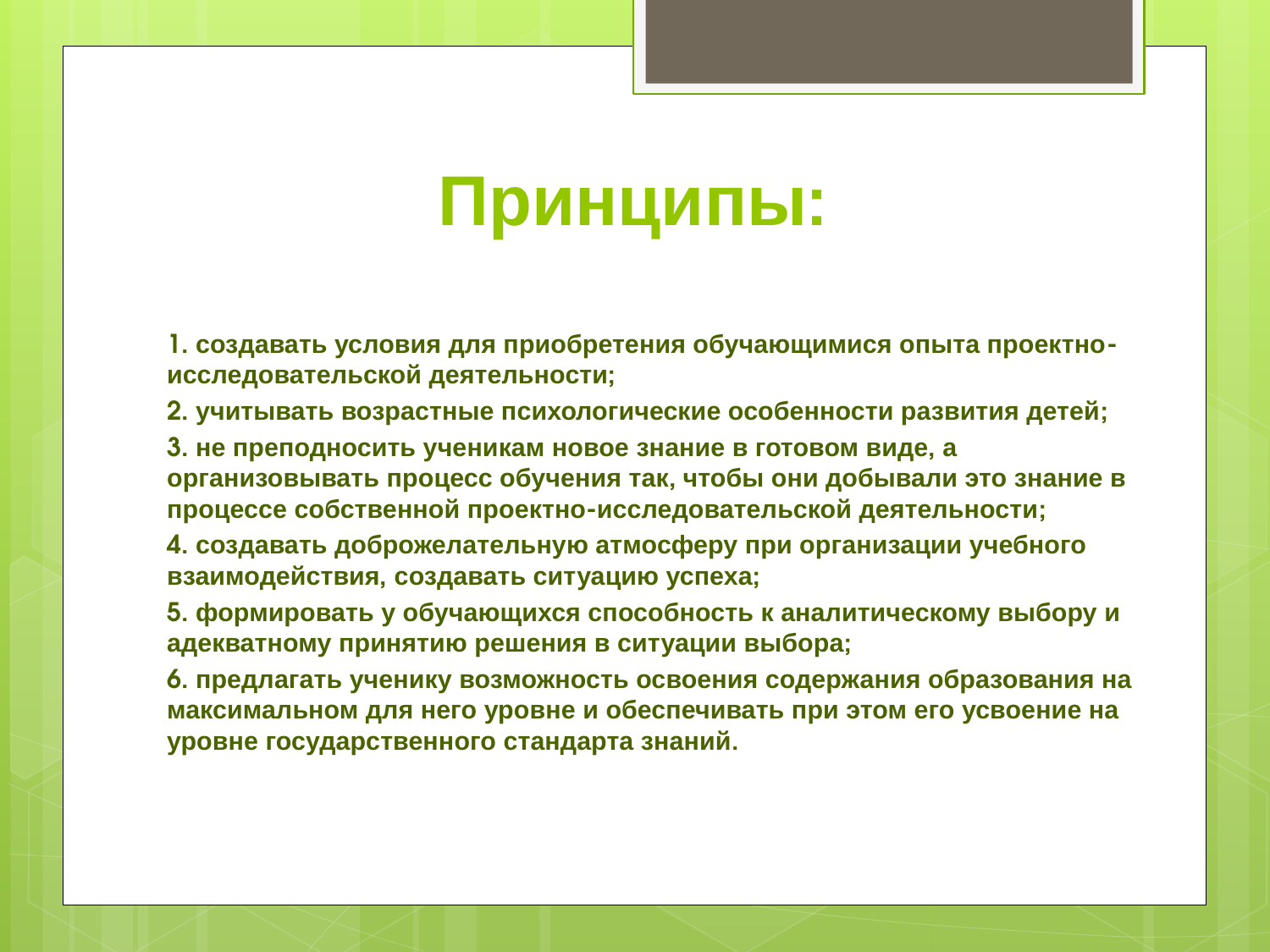

# Принципы:

1. создавать условия для приобретения обучающимися опыта проектно-исследовательской деятельности;
2. учитывать возрастные психологические особенности развития детей;
3. не преподносить ученикам новое знание в готовом виде, а организовывать процесс обучения так, чтобы они добывали это знание в процессе собственной проектно-исследовательской деятельности;
4. создавать доброжелательную атмосферу при организации учебного взаимодействия, создавать ситуацию успеха;
5. формировать у обучающихся способность к аналитическому выбору и адекватному принятию решения в ситуации выбора;
6. предлагать ученику возможность освоения содержания образования на максимальном для него уровне и обеспечивать при этом его усвоение на уровне государственного стандарта знаний.